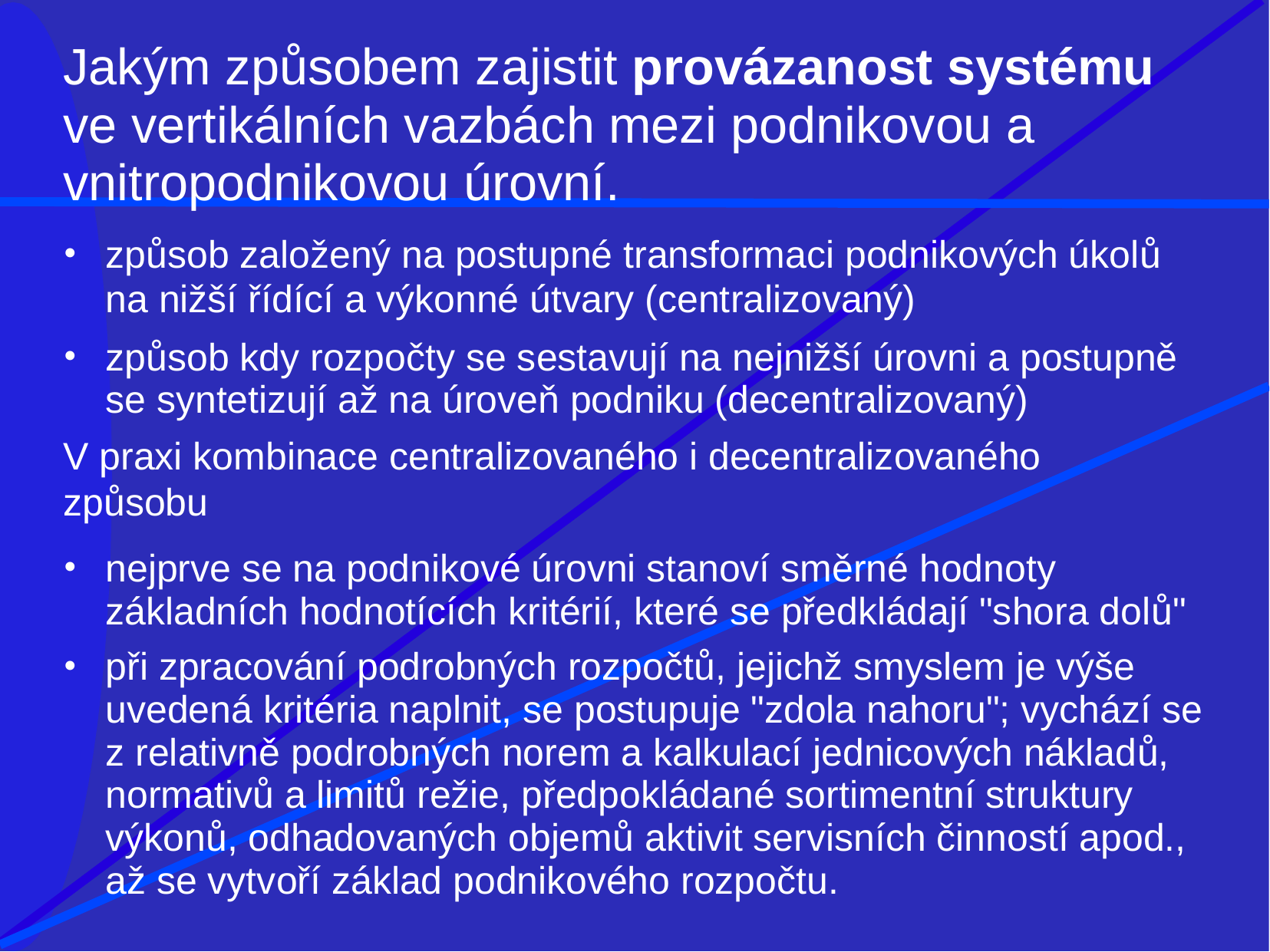

Jakým způsobem zajistit provázanost systému
ve vertikálních vazbách mezi podnikovou a
vnitropodnikovou úrovní.
způsob založený na postupné transformaci podnikových úkolů
na nižší řídící a výkonné útvary (centralizovaný)
způsob kdy rozpočty se sestavují na nejnižší úrovni a postupně se syntetizují až na úroveň podniku (decentralizovaný)
V praxi kombinace centralizovaného i decentralizovaného způsobu
nejprve se na podnikové úrovni stanoví směrné hodnoty základních hodnotících kritérií, které se předkládají "shora dolů"
při zpracování podrobných rozpočtů, jejichž smyslem je výše uvedená kritéria naplnit, se postupuje "zdola nahoru"; vychází se z relativně podrobných norem a kalkulací jednicových nákladů, normativů a limitů režie, předpokládané sortimentní struktury výkonů, odhadovaných objemů aktivit servisních činností apod., až se vytvoří základ podnikového rozpočtu.